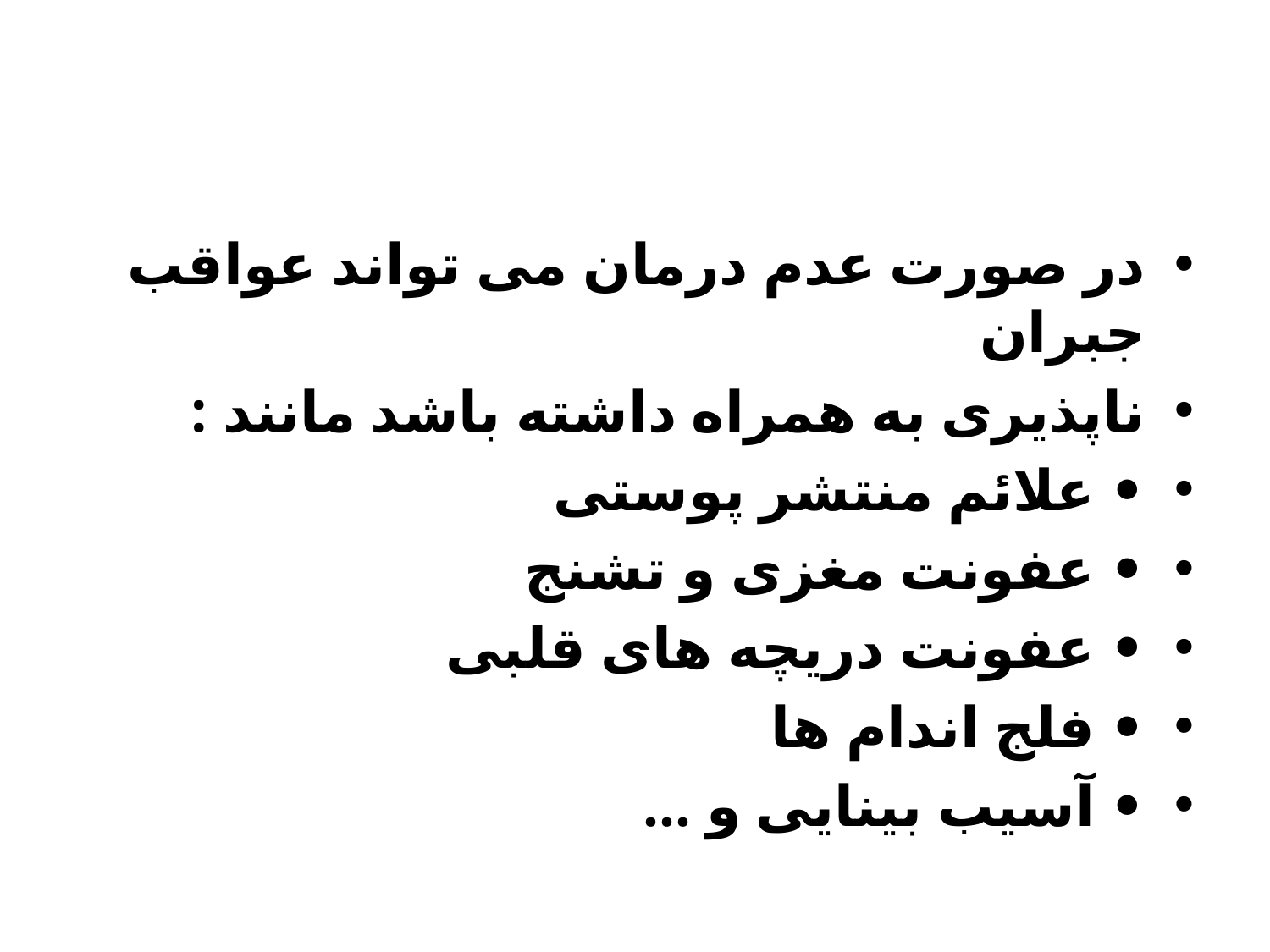

#
در صورت عدم درمان می تواند عواقب جبران
ناپذیری به همراه داشته باشد مانند :
• علائم منتشر پوستی
• عفونت مغزی و تشنج
• عفونت دریچه های قلبی
• فلج اندام ها
• آسیب بینایی و ...